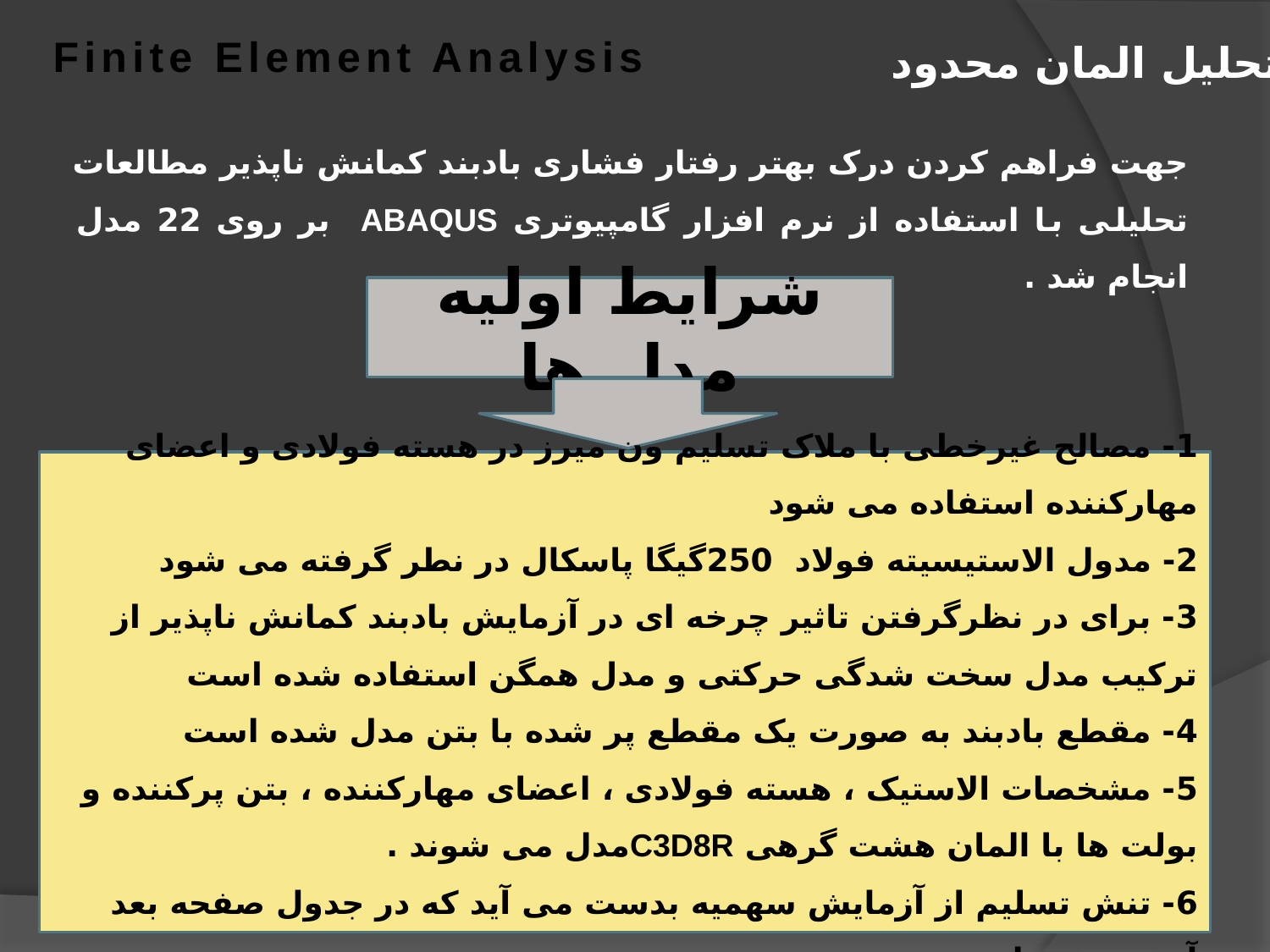

Finite Element Analysis
تحلیل المان محدود
جهت فراهم کردن درک بهتر رفتار فشاری بادبند کمانش ناپذیر مطالعات تحلیلی با استفاده از نرم افزار گامپیوتری ABAQUS  بر روی 22 مدل انجام شد .
شرایط اولیه مدل ها

1- مصالح غیرخطی با ملاک تسلیم ون میرز در هسته فولادی و اعضای مهارکننده استفاده می شود
2- مدول الاستیسیته فولاد  250گیگا پاسکال در نطر گرفته می شود
3- برای در نظرگرفتن تاثیر چرخه ای در آزمایش بادبند کمانش ناپذیر از ترکیب مدل سخت شدگی حرکتی و مدل همگن استفاده شده است
4- مقطع بادبند به صورت یک مقطع پر شده با بتن مدل شده است
5- مشخصات الاستیک ، هسته فولادی ، اعضای مهارکننده ، بتن پرکننده و بولت ها با المان هشت گرهی C3D8Rمدل می شوند .
6- تنش تسلیم از آزمایش سهمیه بدست می آید که در جدول صفحه بعد آورده شده است